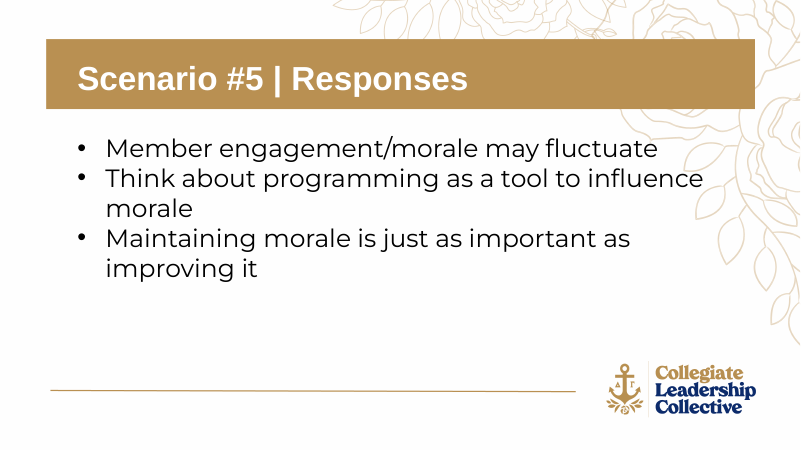

Scenario #5 | Responses
Member engagement/morale may fluctuate
Think about programming as a tool to influence morale
Maintaining morale is just as important as improving it